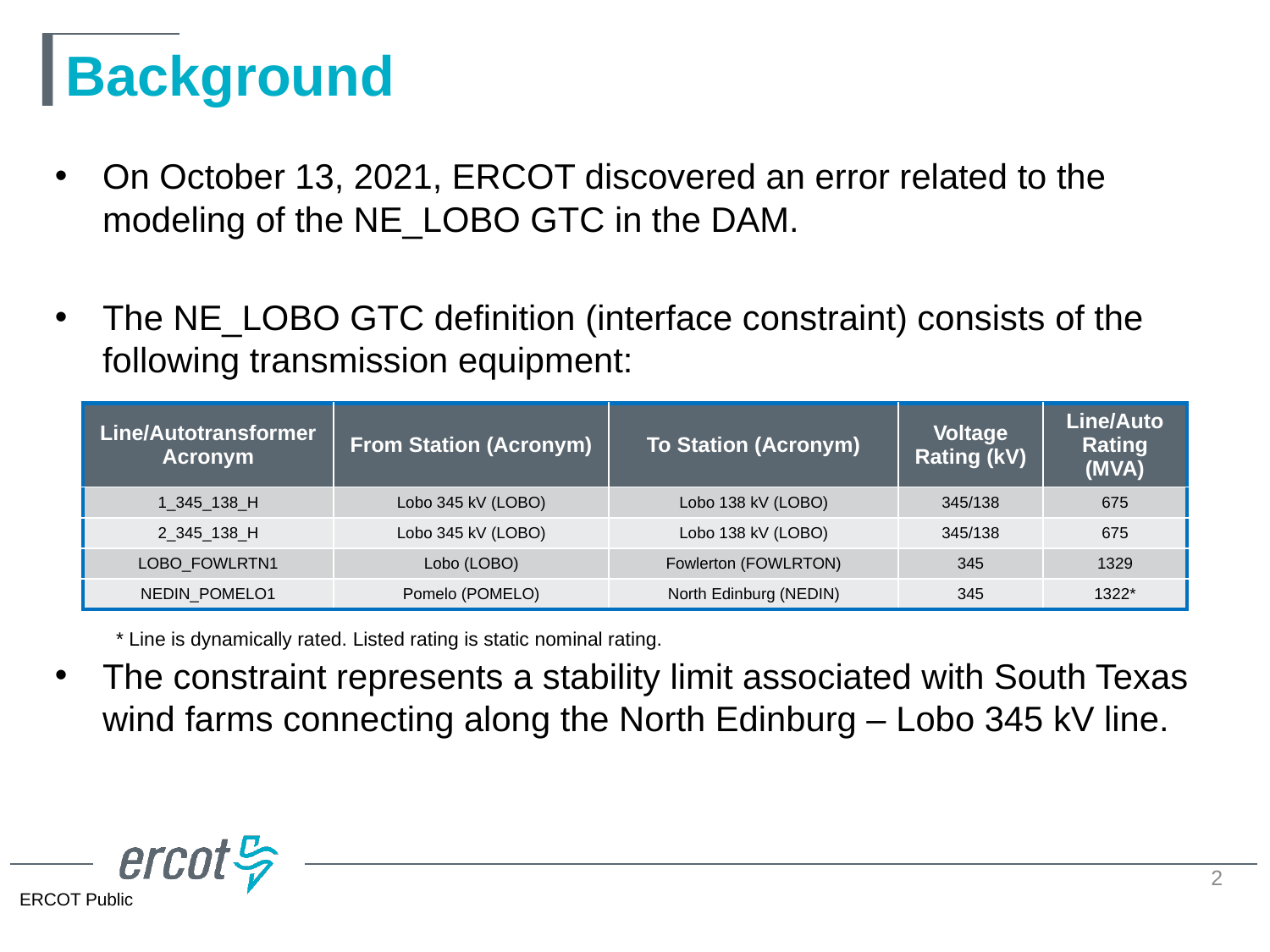

# Background
On October 13, 2021, ERCOT discovered an error related to the modeling of the NE_LOBO GTC in the DAM.

The NE_LOBO GTC definition (interface constraint) consists of the following transmission equipment:

The constraint represents a stability limit associated with South Texas wind farms connecting along the North Edinburg – Lobo 345 kV line.

| Line/Autotransformer Acronym | From Station (Acronym) | To Station (Acronym) | Voltage Rating (kV) | Line/Auto Rating (MVA) |
| --- | --- | --- | --- | --- |
| 1\_345\_138\_H | Lobo 345 kV (LOBO) | Lobo 138 kV (LOBO) | 345/138 | 675 |
| 2\_345\_138\_H | Lobo 345 kV (LOBO) | Lobo 138 kV (LOBO) | 345/138 | 675 |
| LOBO\_FOWLRTN1 | Lobo (LOBO) | Fowlerton (FOWLRTON) | 345 | 1329 |
| NEDIN\_POMELO1 | Pomelo (POMELO) | North Edinburg (NEDIN) | 345 | 1322\* |
* Line is dynamically rated. Listed rating is static nominal rating.
2